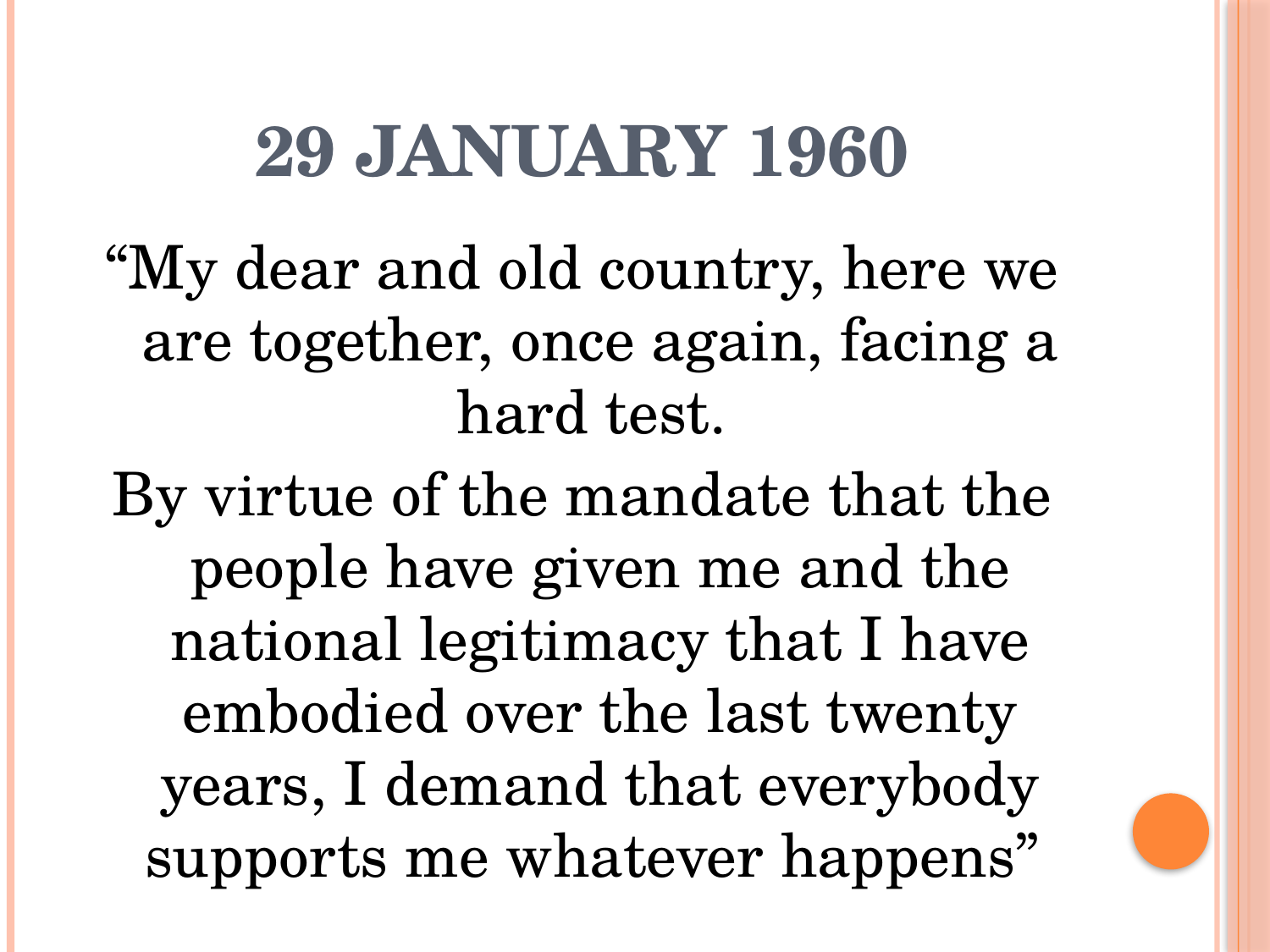

# 29 JANUARY 1960
“My dear and old country, here we are together, once again, facing a hard test.
By virtue of the mandate that the people have given me and the national legitimacy that I have embodied over the last twenty years, I demand that everybody supports me whatever happens”